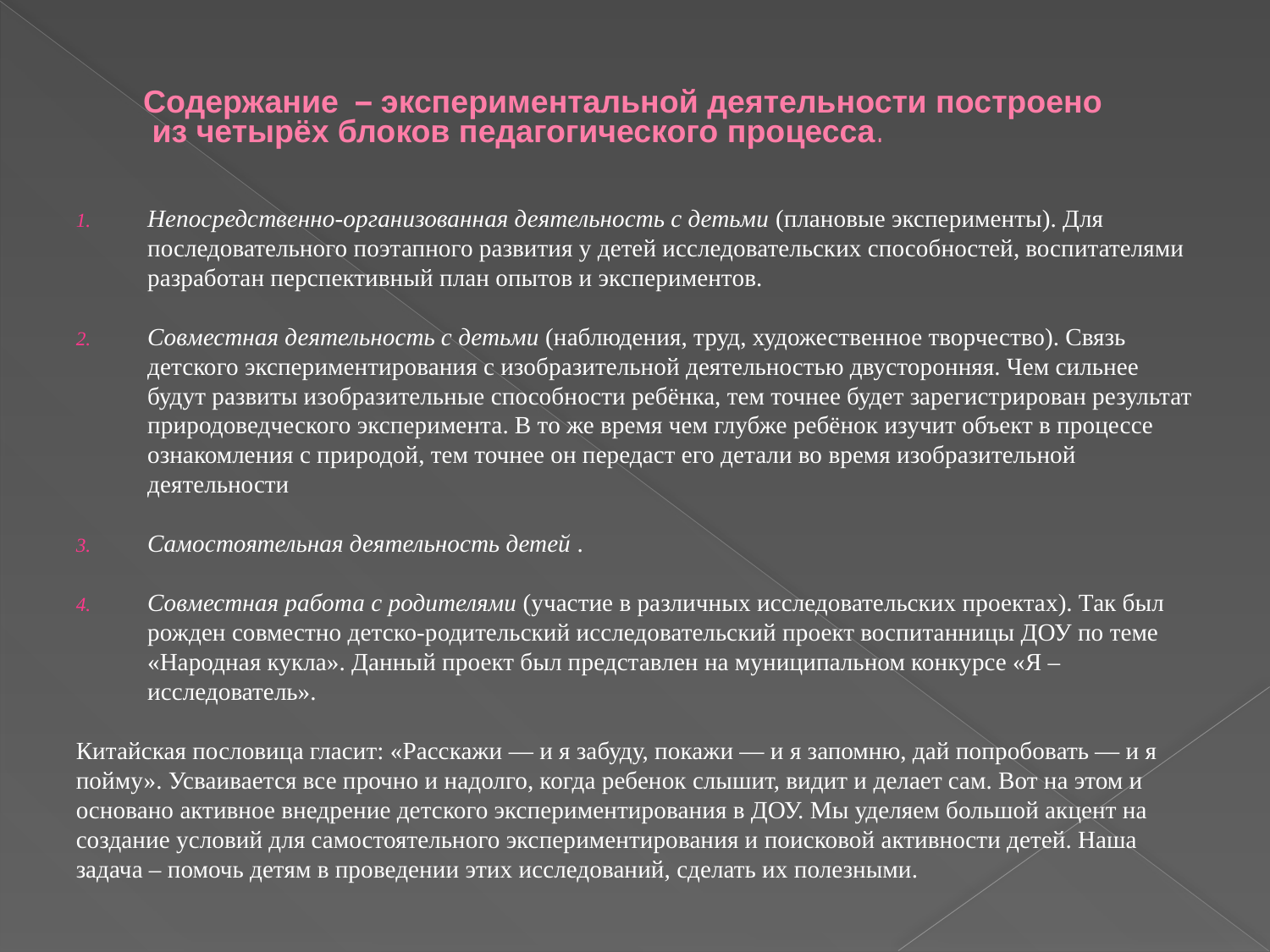

# Содержание  – экспериментальной деятельности построено из четырёх блоков педагогического процесса.
Непосредственно-организованная деятельность с детьми (плановые эксперименты). Для последовательного поэтапного развития у детей исследовательских способностей, воспитателями разработан перспективный план опытов и экспериментов.

Совместная деятельность с детьми (наблюдения, труд, художественное творчество). Связь детского экспериментирования с изобразительной деятельностью двусторонняя. Чем сильнее будут развиты изобразительные способности ребёнка, тем точнее будет зарегистрирован результат природоведческого эксперимента. В то же время чем глубже ребёнок изучит объект в процессе ознакомления с природой, тем точнее он передаст его детали во время изобразительной деятельности

Самостоятельная деятельность детей .

Совместная работа с родителями (участие в различных исследовательских проектах). Так был рожден совместно детско-родительский исследовательский проект воспитанницы ДОУ по теме «Народная кукла». Данный проект был представлен на муниципальном конкурсе «Я – исследователь».
Китайская пословица гласит: «Расскажи — и я забуду, покажи — и я запомню, дай попробовать — и я пойму». Усваивается все прочно и надолго, когда ребенок слышит, видит и делает сам. Вот на этом и основано активное внедрение детского экспериментирования в ДОУ. Мы уделяем большой акцент на создание условий для самостоятельного экспериментирования и поисковой активности детей. Наша задача – помочь детям в проведении этих исследований, сделать их полезными.